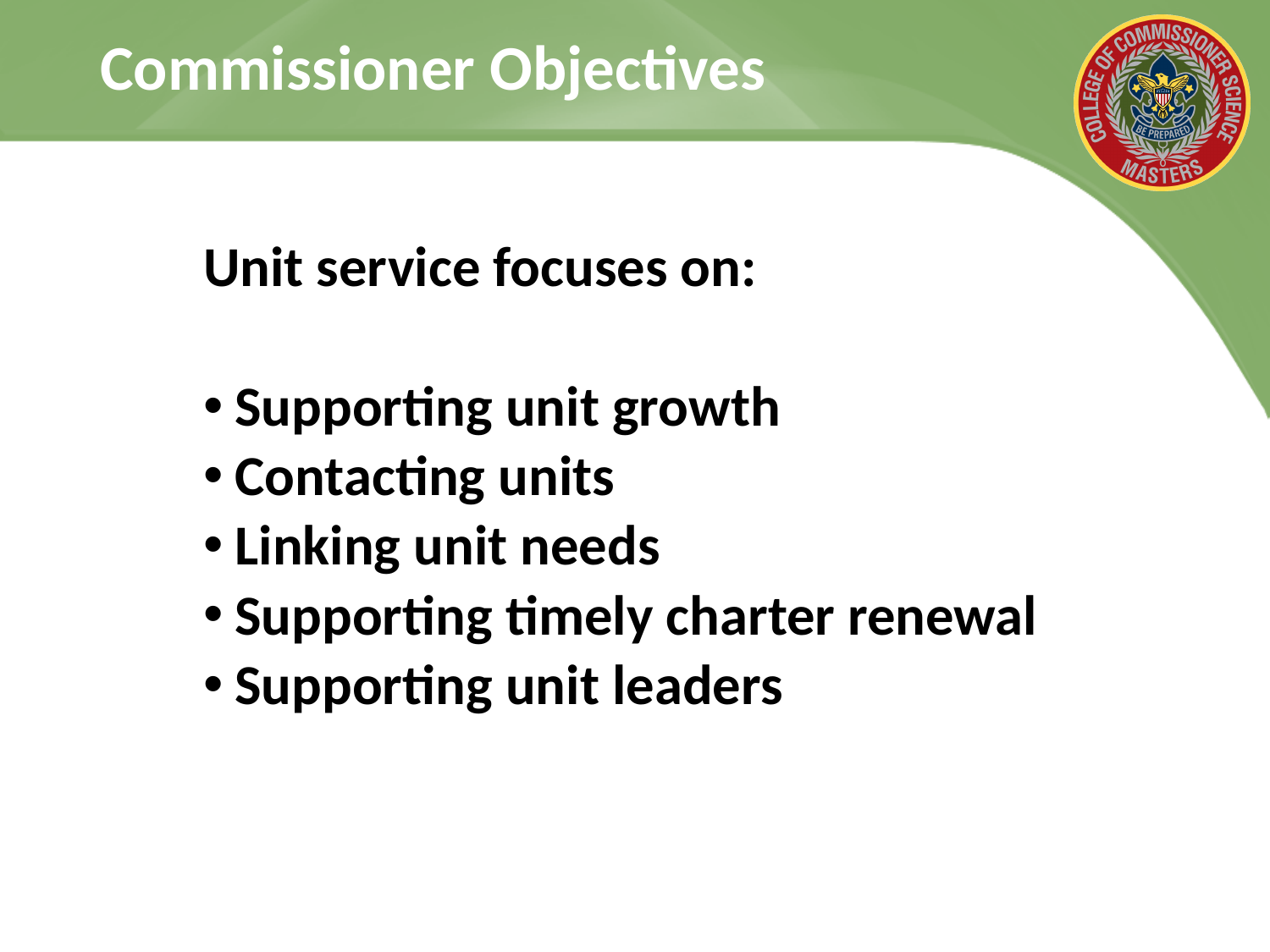

# Commissioner Objectives
Unit service focuses on:

Supporting unit growth
Contacting units
Linking unit needs
Supporting timely charter renewal
Supporting unit leaders